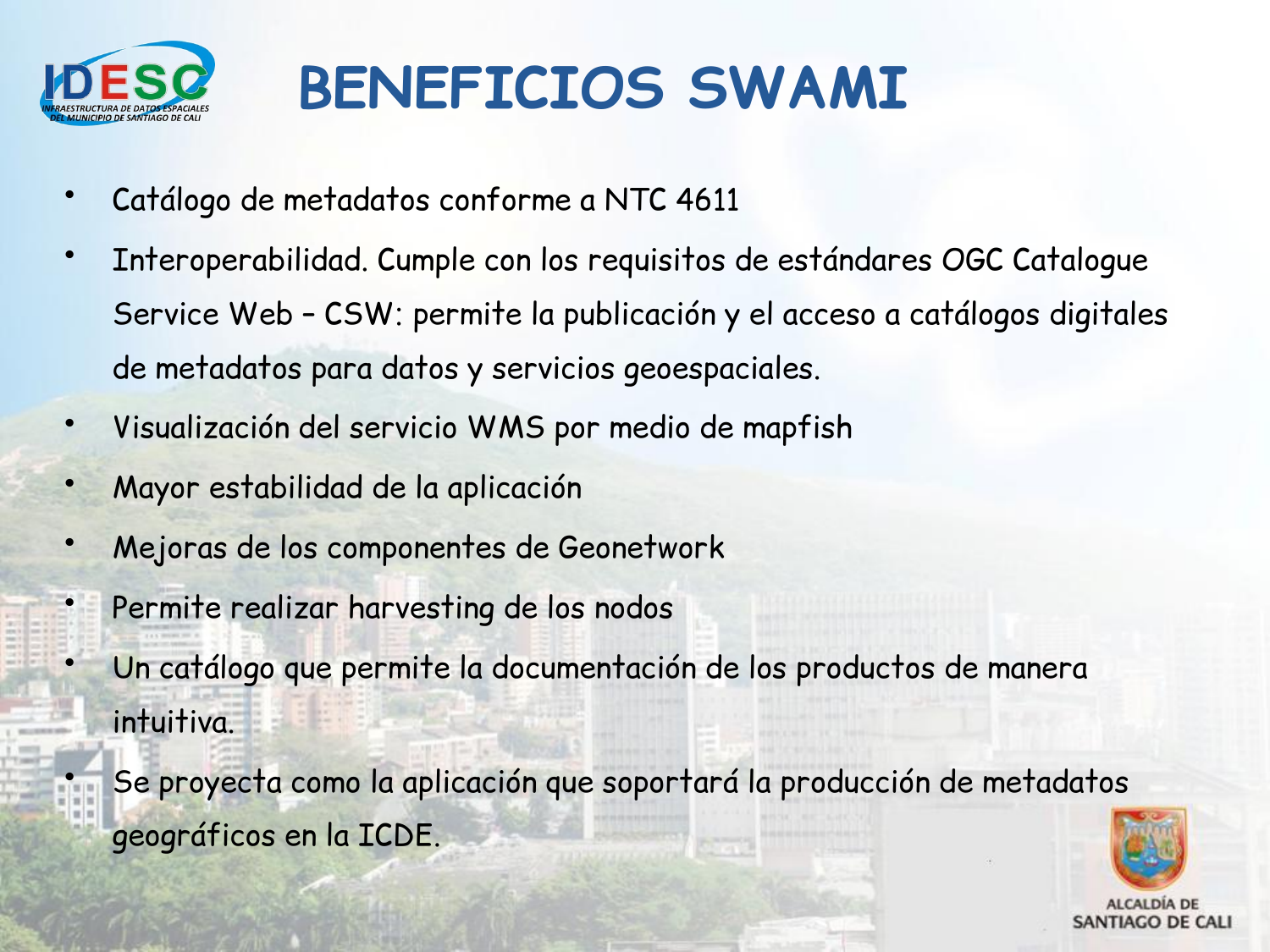

BENEFICIOS SWAMI
Catálogo de metadatos conforme a NTC 4611
Interoperabilidad. Cumple con los requisitos de estándares OGC Catalogue Service Web – CSW: permite la publicación y el acceso a catálogos digitales de metadatos para datos y servicios geoespaciales.
Visualización del servicio WMS por medio de mapfish
Mayor estabilidad de la aplicación
Mejoras de los componentes de Geonetwork
Permite realizar harvesting de los nodos
Un catálogo que permite la documentación de los productos de manera intuitiva.
Se proyecta como la aplicación que soportará la producción de metadatos geográficos en la ICDE.